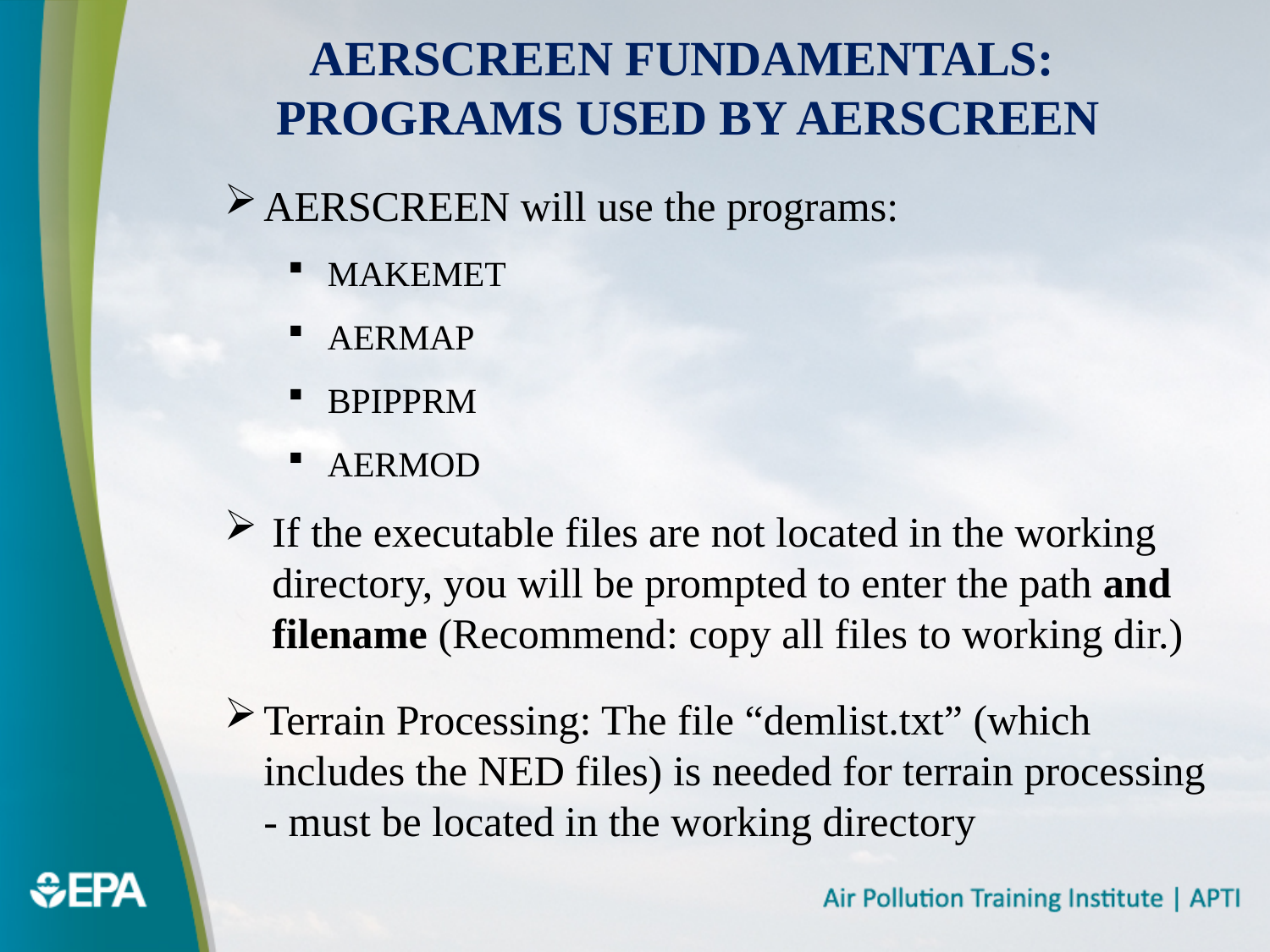

# AERSCREEN Fundamentals: Programs Used by AERSCREEN
AERSCREEN will use the programs:
MAKEMET
AERMAP
BPIPPRM
AERMOD
If the executable files are not located in the working directory, you will be prompted to enter the path and filename (Recommend: copy all files to working dir.)
Terrain Processing: The file “demlist.txt” (which includes the NED files) is needed for terrain processing - must be located in the working directory